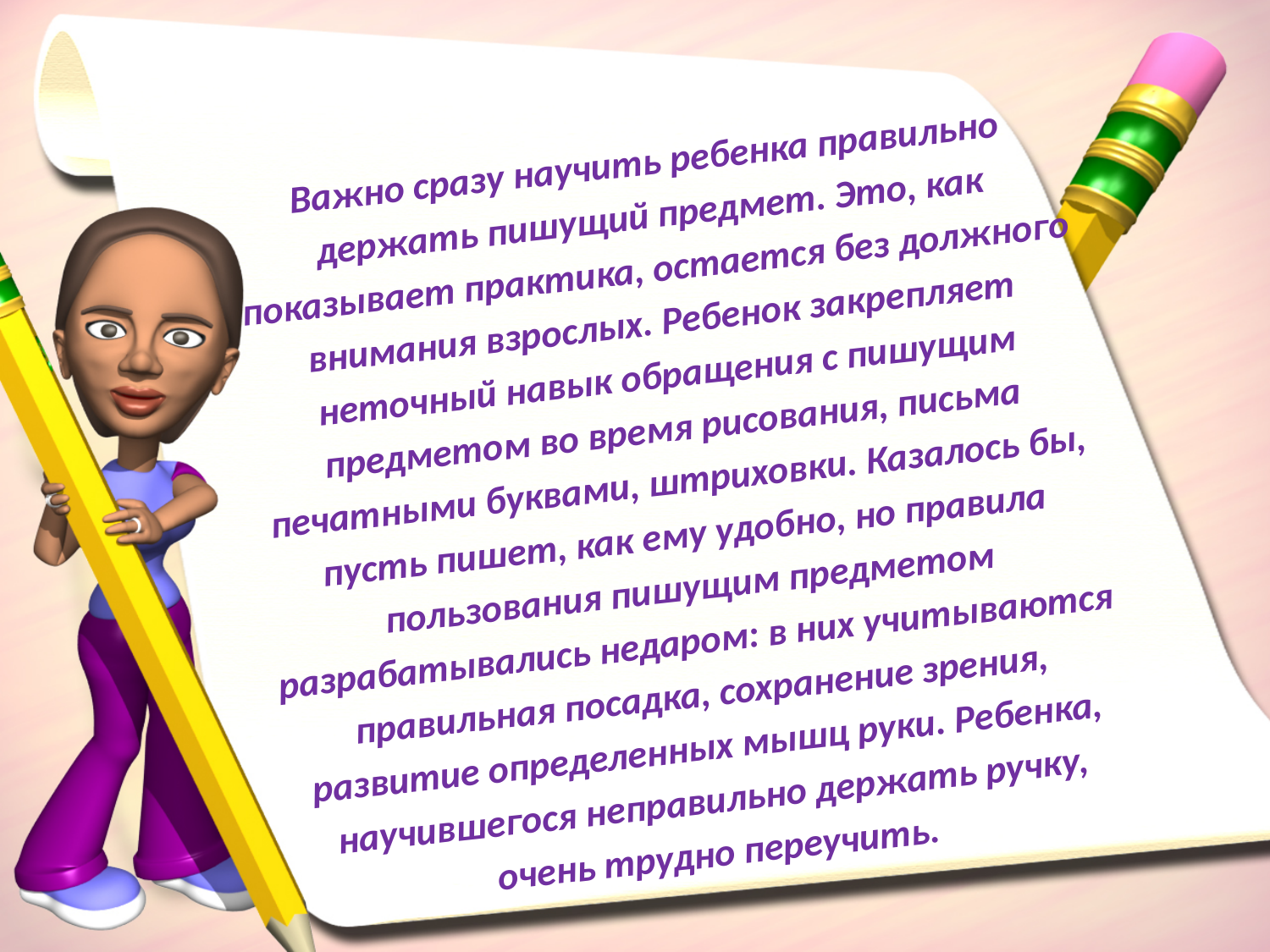

Важно сразу научить ребенка правильно держать пишущий предмет. Это, как показывает практика, остается без должного внимания взрослых. Ребенок закрепляет неточный навык обращения с пишущим предметом во время рисования, письма печатными буквами, штриховки. Казалось бы, пусть пишет, как ему удобно, но правила пользования пишущим предметом разрабатывались недаром: в них учитываются правильная посадка, сохранение зрения, развитие определенных мышц руки. Ребенка, научившегося неправильно держать ручку, очень трудно переучить.